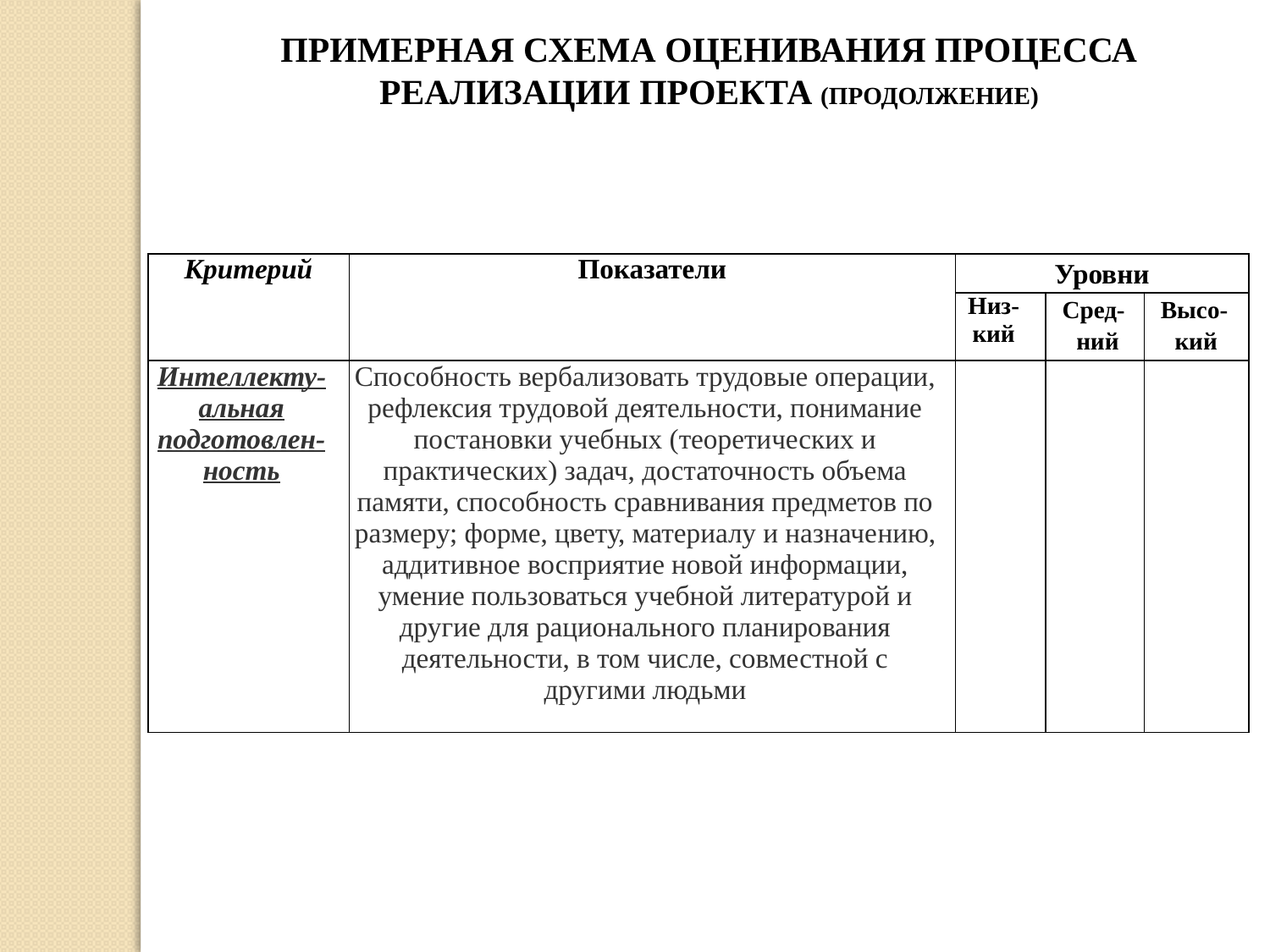

Примерная схема оценивания процесса реализации проекта (ПРОДОЛЖЕНИЕ)
| Критерий | Показатели | Уровни |  |  |
| --- | --- | --- | --- | --- |
|  |  | Низ-кий | Сред-ний | Высо-кий |
| Интеллекту-альная подготовлен-ность | Способность вербализовать трудовые операции, рефлексия трудовой деятельности, понимание постановки учебных (теоретических и практических) задач, достаточность объема памяти, способность сравнивания предметов по размеру; форме, цвету, материалу и назначе­нию, аддитивное восприятие новой информации, умение пользоваться учебной литературой и другие для рационального планирования деятельности, в том числе, совместной с другими людьми |  |  |  |